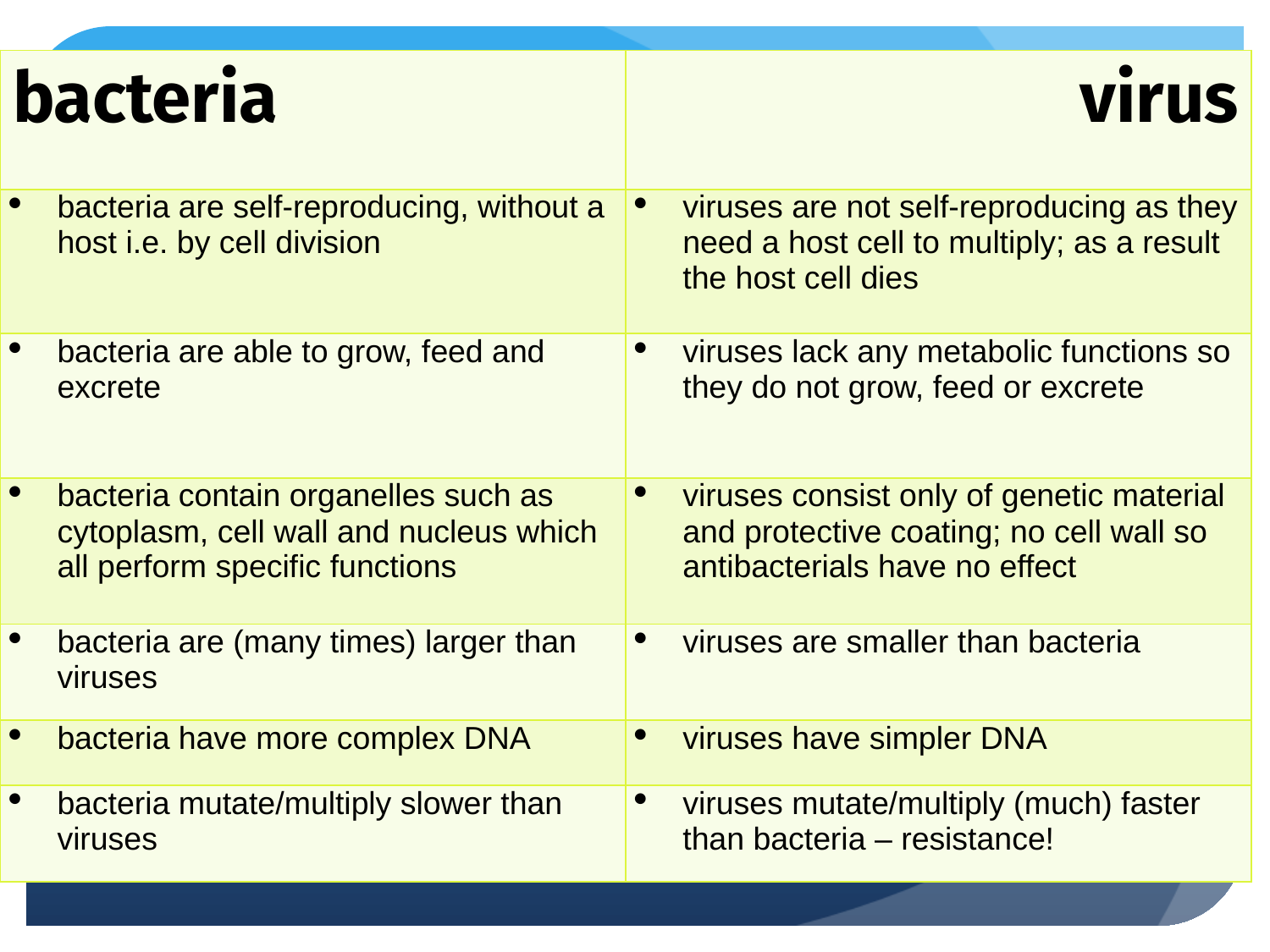

| bacteria | virus |
| --- | --- |
| bacteria are self-reproducing, without a host i.e. by cell division | viruses are not self-reproducing as they need a host cell to multiply; as a result the host cell dies |
| bacteria are able to grow, feed and excrete | viruses lack any metabolic functions so they do not grow, feed or excrete |
| bacteria contain organelles such as cytoplasm, cell wall and nucleus which all perform specific functions | viruses consist only of genetic material and protective coating; no cell wall so antibacterials have no effect |
| bacteria are (many times) larger than viruses | viruses are smaller than bacteria |
| bacteria have more complex DNA | viruses have simpler DNA |
| bacteria mutate/multiply slower than viruses | viruses mutate/multiply (much) faster than bacteria – resistance! |
# bacteria vs virus